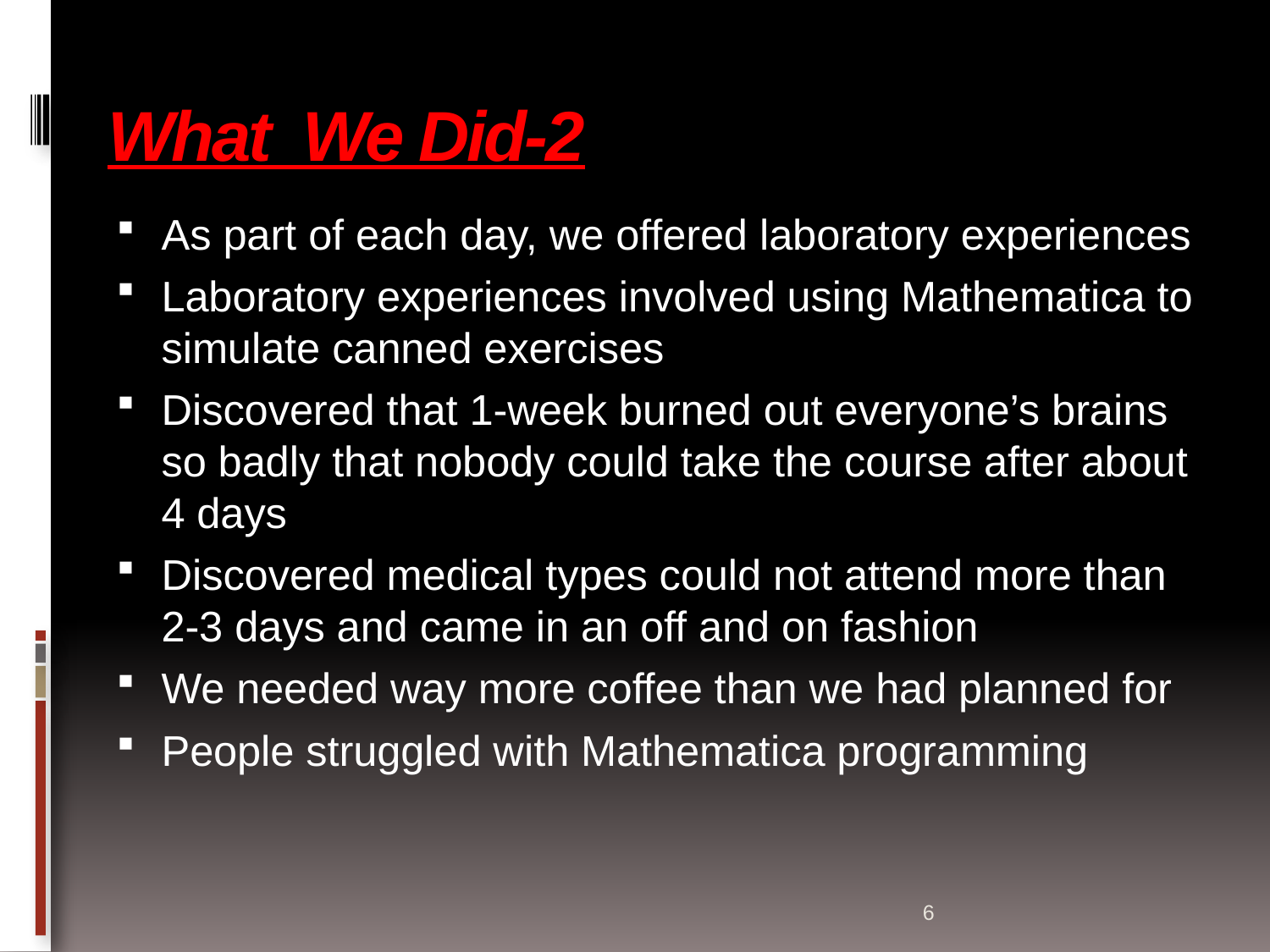

# What  We Did-2
As part of each day, we offered laboratory experiences
Laboratory experiences involved using Mathematica to simulate canned exercises
Discovered that 1-week burned out everyone’s brains so badly that nobody could take the course after about 4 days
Discovered medical types could not attend more than 2-3 days and came in an off and on fashion
We needed way more coffee than we had planned for
People struggled with Mathematica programming

6